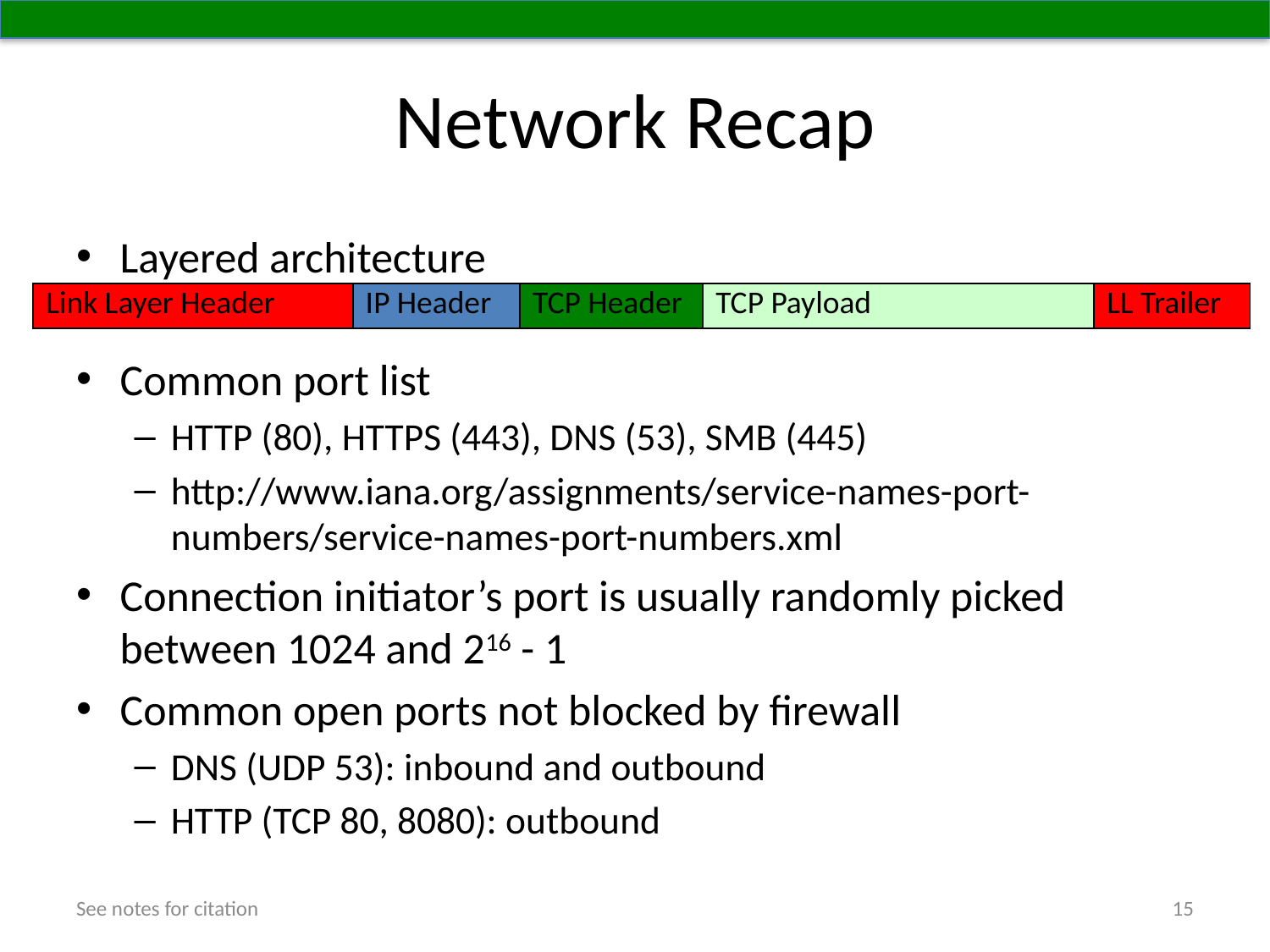

# Network Recap
Layered architecture

Common port list
HTTP (80), HTTPS (443), DNS (53), SMB (445)
http://www.iana.org/assignments/service-names-port-numbers/service-names-port-numbers.xml
Connection initiator’s port is usually randomly picked between 1024 and 216 - 1
Common open ports not blocked by firewall
DNS (UDP 53): inbound and outbound
HTTP (TCP 80, 8080): outbound
| Link Layer Header | IP Header | TCP Header | TCP Payload | LL Trailer |
| --- | --- | --- | --- | --- |
See notes for citation
15